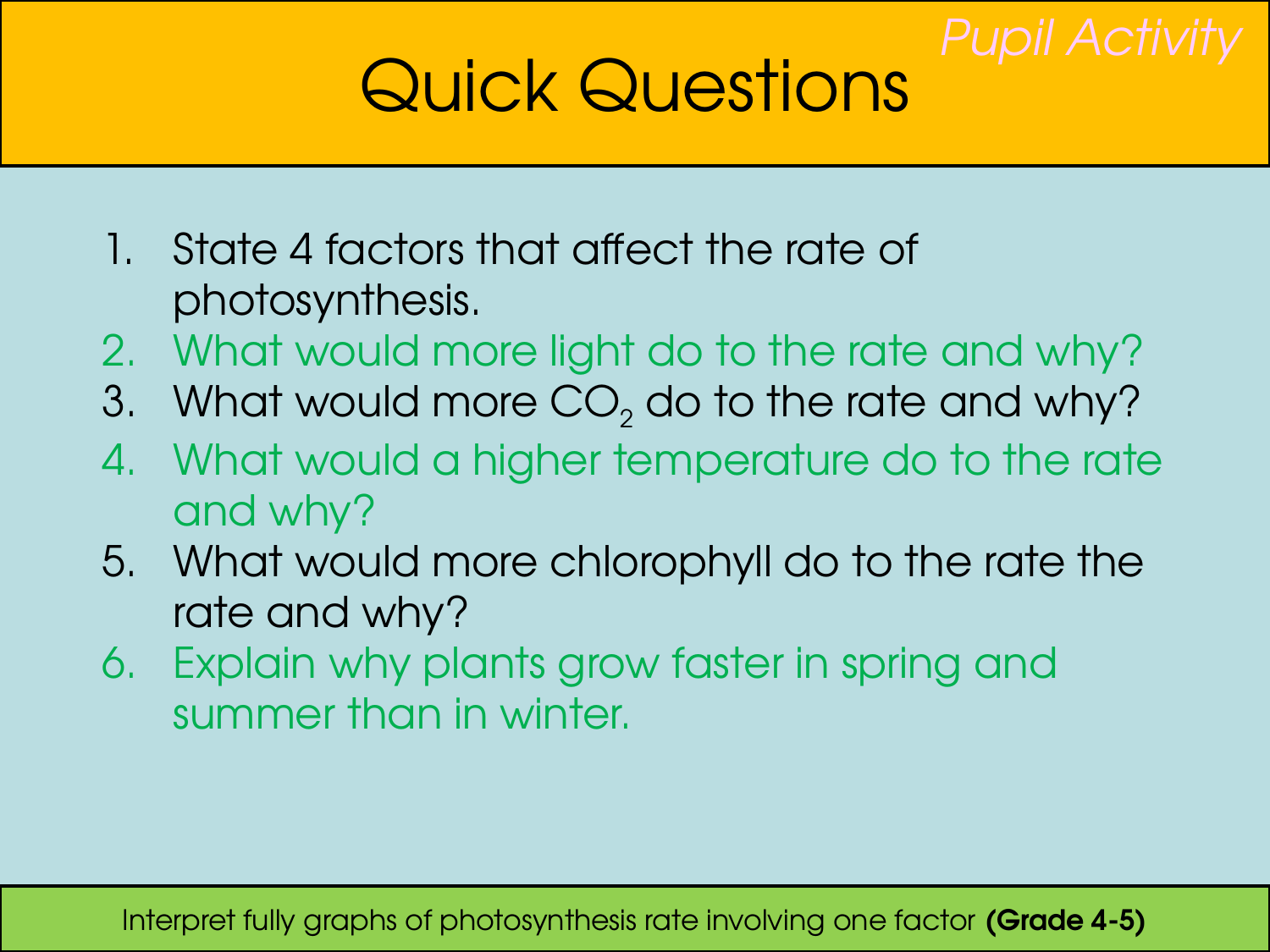

# Quick Questions
Pupil Activity
State 4 factors that affect the rate of photosynthesis.
What would more light do to the rate and why?
What would more CO2 do to the rate and why?
What would a higher temperature do to the rate and why?
What would more chlorophyll do to the rate the rate and why?
Explain why plants grow faster in spring and summer than in winter.
Interpret fully graphs of photosynthesis rate involving one factor (Grade 4-5)